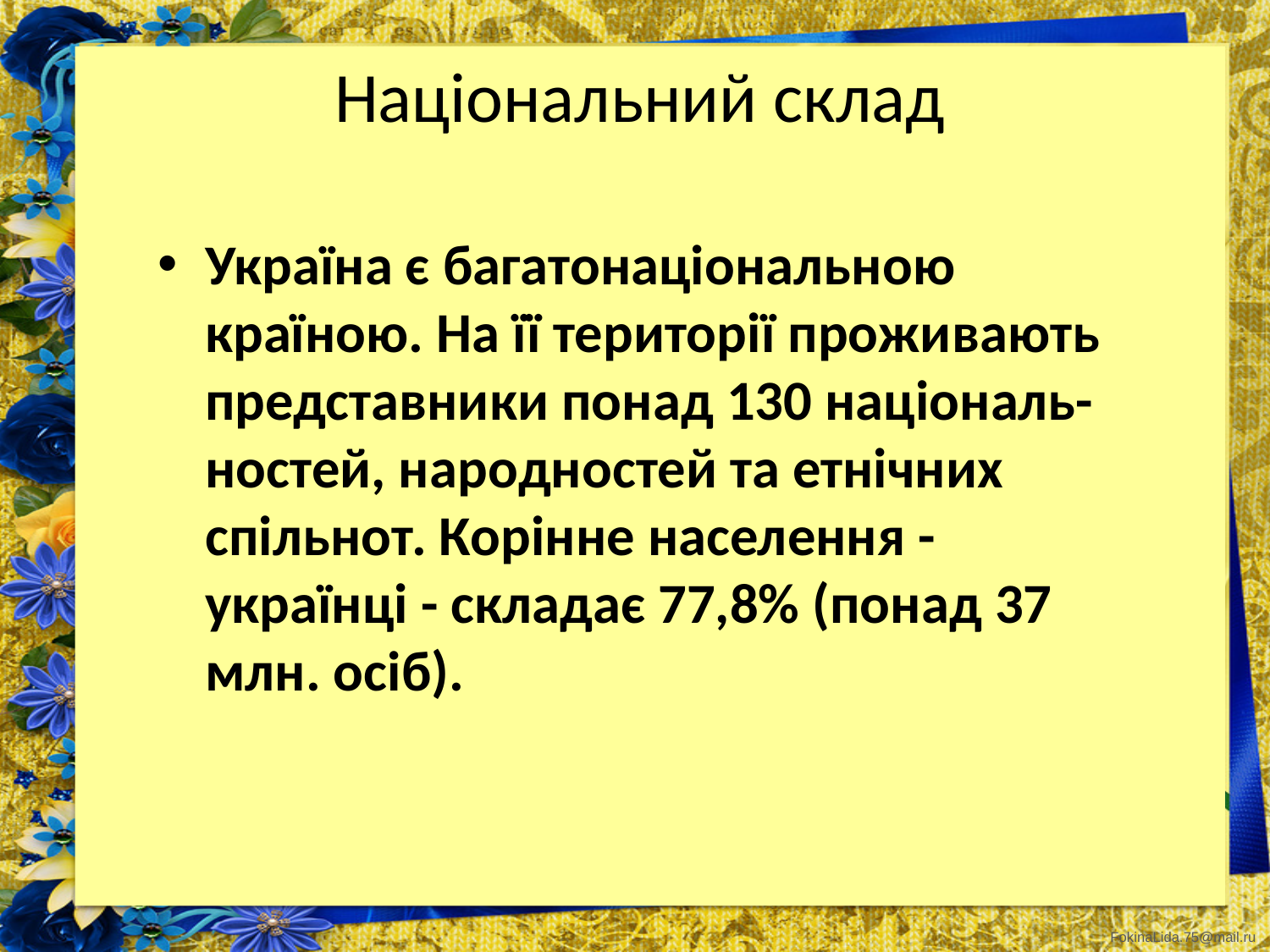

Національний склад
Україна є багатонаціональною країною. На її території проживають представники понад 130 національ-ностей, народностей та етнічних спільнот. Корінне населення - українці - складає 77,8% (понад 37 млн. осіб).